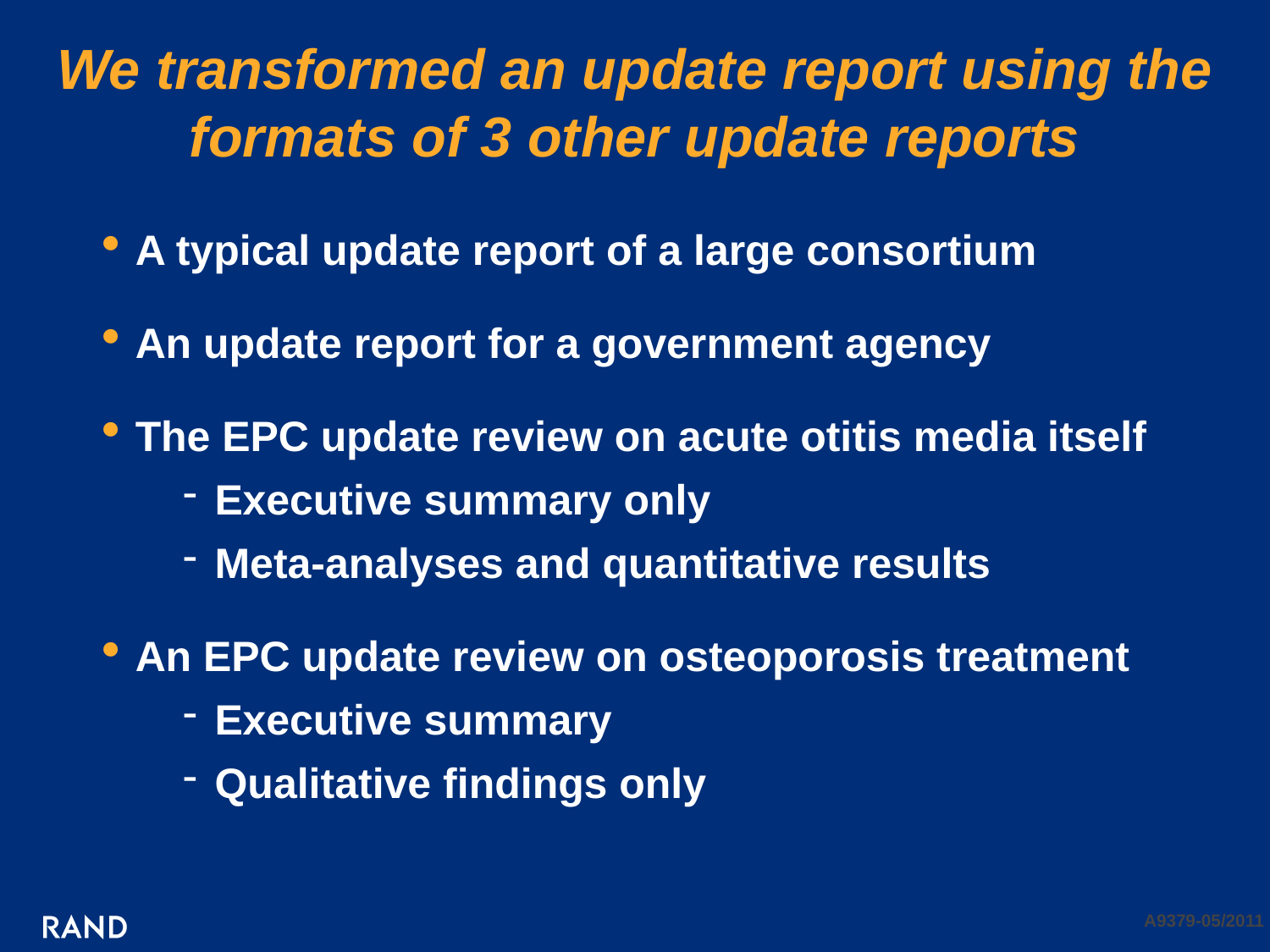

# We transformed an update report using the formats of 3 other update reports
A typical update report of a large consortium
An update report for a government agency
The EPC update review on acute otitis media itself
Executive summary only
Meta-analyses and quantitative results
An EPC update review on osteoporosis treatment
Executive summary
Qualitative findings only